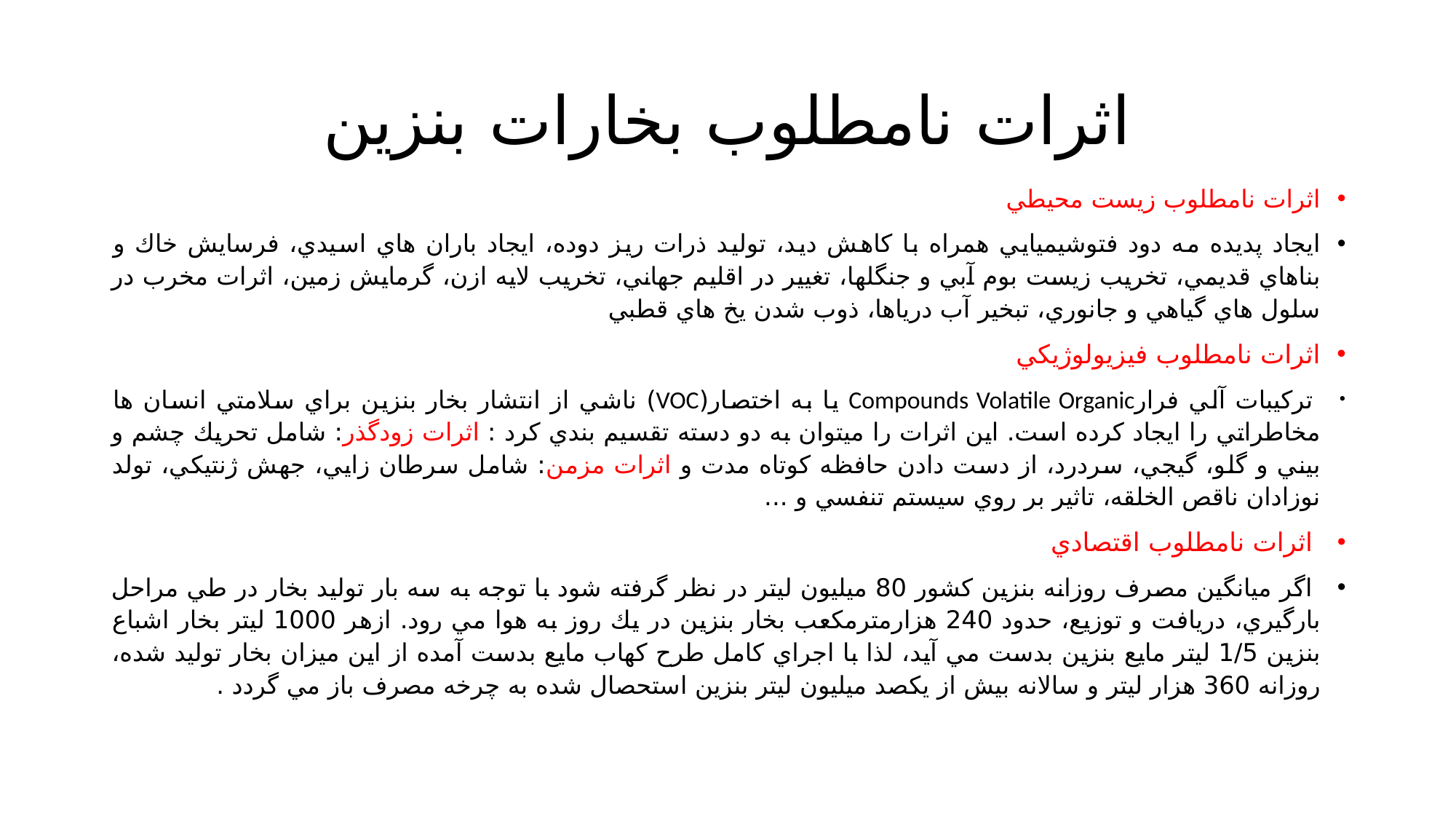

# اثرات نامطلوب بخارات بنزین
اثرات نامطلوب زيست محيطي
ايجاد پديده مه دود فتوشيميايي همراه با كاهش ديد، توليد ذرات ريز دوده، ايجاد باران هاي اسيدي، فرسايش خاك و بناهاي قديمي، تخريب زيست بوم آبي و جنگلها، تغيير در اقليم جهاني، تخريب لايه ازن، گرمايش زمين، اثرات مخرب در سلول هاي گياهي و جانوري، تبخير آب درياها، ذوب شدن يخ هاي قطبي
اثرات نامطلوب فيزيولوژيكي
 تركيبات آلي فرارCompounds Volatile Organic يا به اختصار(VOC) ناشي از انتشار بخار بنزين براي سلامتي انسان ها مخاطراتي را ايجاد كرده است. اين اثرات را ميتوان به دو دسته تقسيم بندي كرد : اثرات زودگذر: شامل تحريك چشم و بيني و گلو، گيجي، سردرد، از دست دادن حافظه كوتاه مدت و اثرات مزمن: شامل سرطان زايي، جهش ژنتيكي، تولد نوزادان ناقص الخلقه، تاثير بر روي سيستم تنفسي و ...
 اثرات نامطلوب اقتصادي
 اگر ميانگين مصرف روزانه بنزين كشور 80 ميليون ليتر در نظر گرفته شود با توجه به سه بار توليد بخار در طي مراحل بارگيري، دريافت و توزيع، حدود 240 هزارمترمكعب بخار بنزين در يك روز به هوا مي رود. ازهر 1000 ليتر بخار اشباع بنزين 1/5 ليتر مايع بنزين بدست مي آيد، لذا با اجراي كامل طرح كهاب مايع بدست آمده از اين ميزان بخار توليد شده، روزانه 360 هزار ليتر و سالانه بيش از يكصد ميليون ليتر بنزين استحصال شده به چرخه مصرف باز مي گردد .